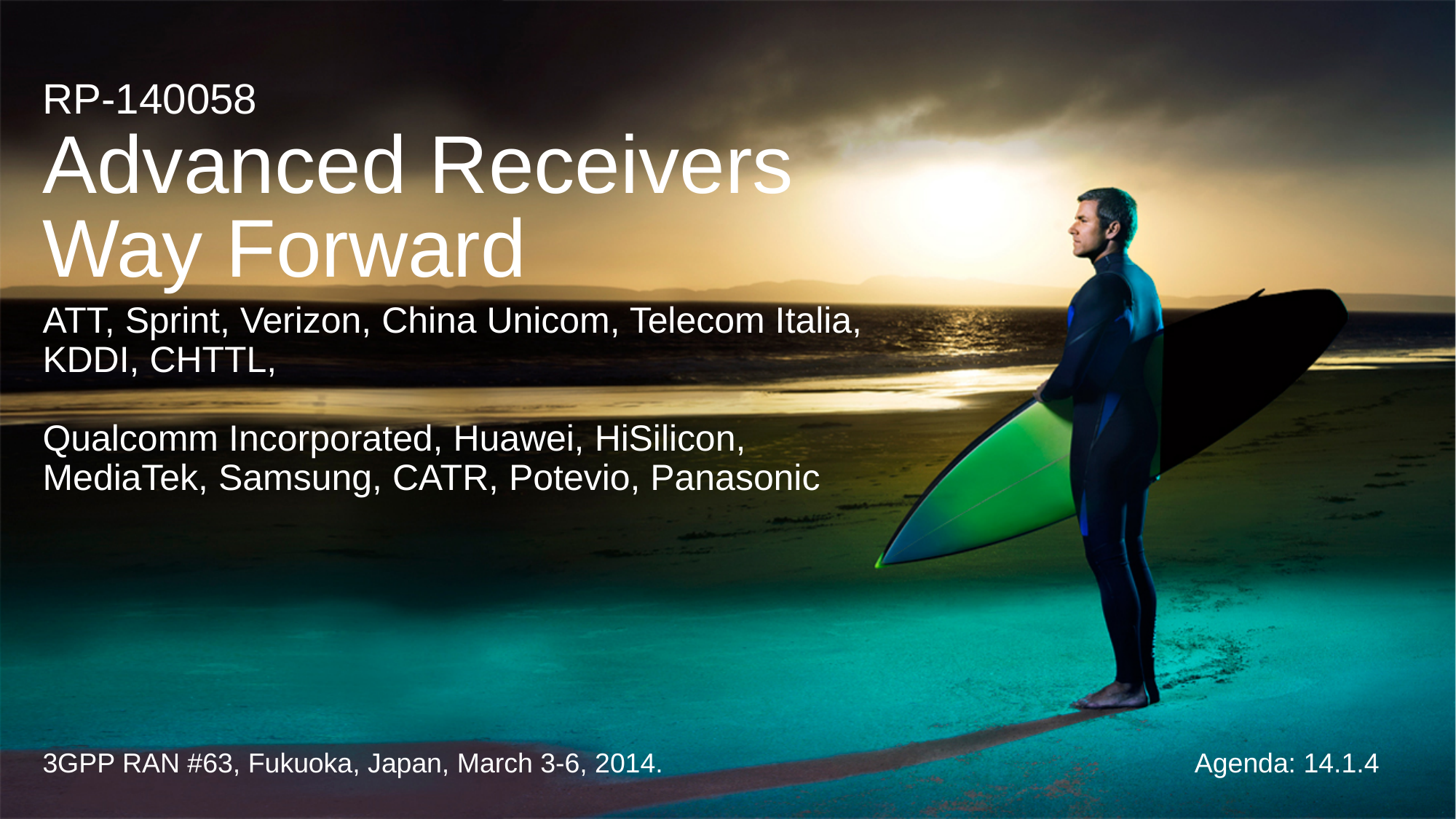

RP-140058
# Advanced Receivers Way Forward
ATT, Sprint, Verizon, China Unicom, Telecom Italia, KDDI, CHTTL,

Qualcomm Incorporated, Huawei, HiSilicon, MediaTek, Samsung, CATR, Potevio, Panasonic
3GPP RAN #63, Fukuoka, Japan, March 3-6, 2014.                                                                      Agenda: 14.1.4